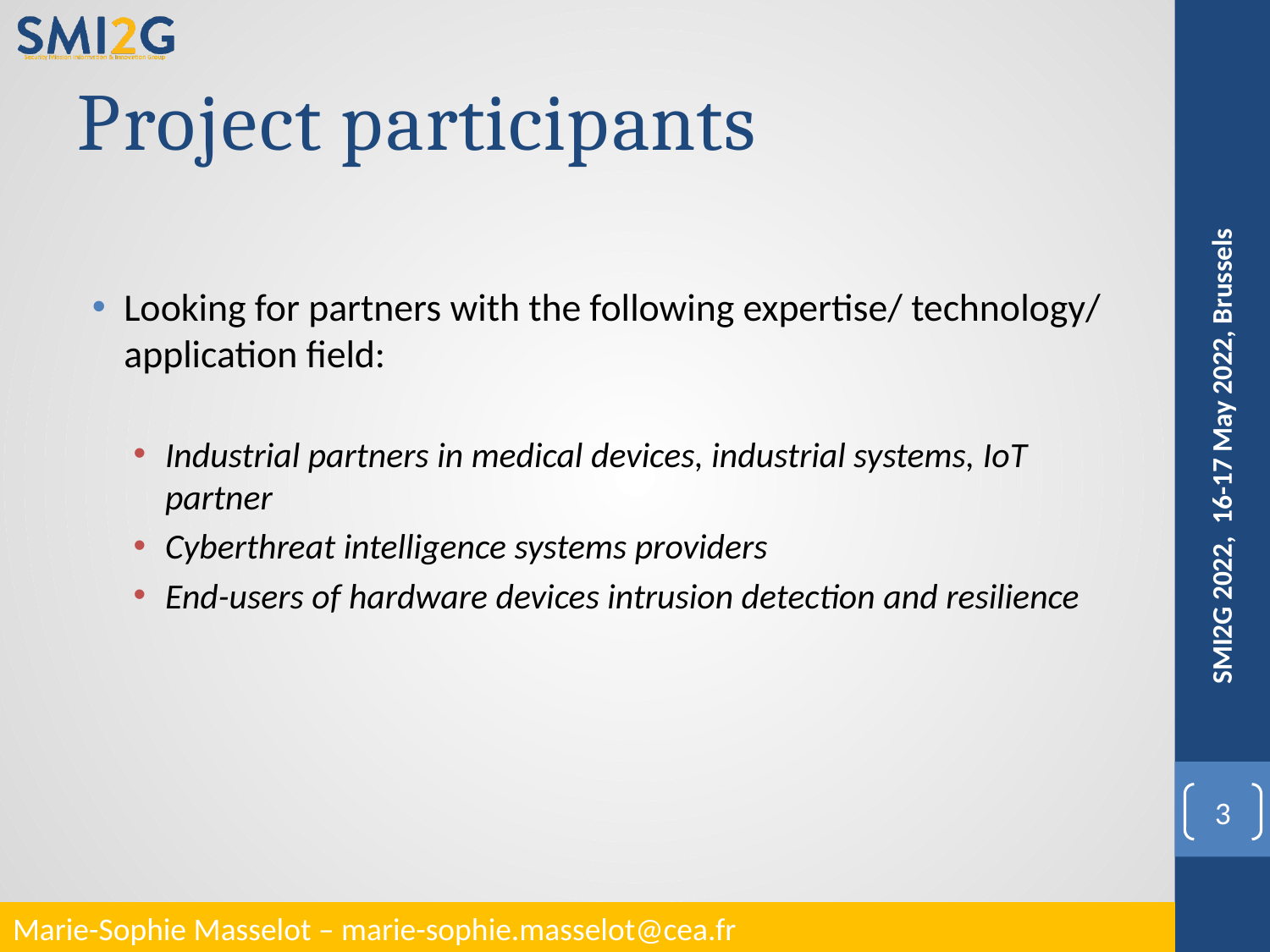

# Project participants

Looking for partners with the following expertise/ technology/ application field:

Industrial partners in medical devices, industrial systems, IoT partner
Cyberthreat intelligence systems providers
End-users of hardware devices intrusion detection and resilience
SMI2G 2022,  16-17 May 2022, Brussels
3
Marie-Sophie Masselot – marie-sophie.masselot@cea.fr